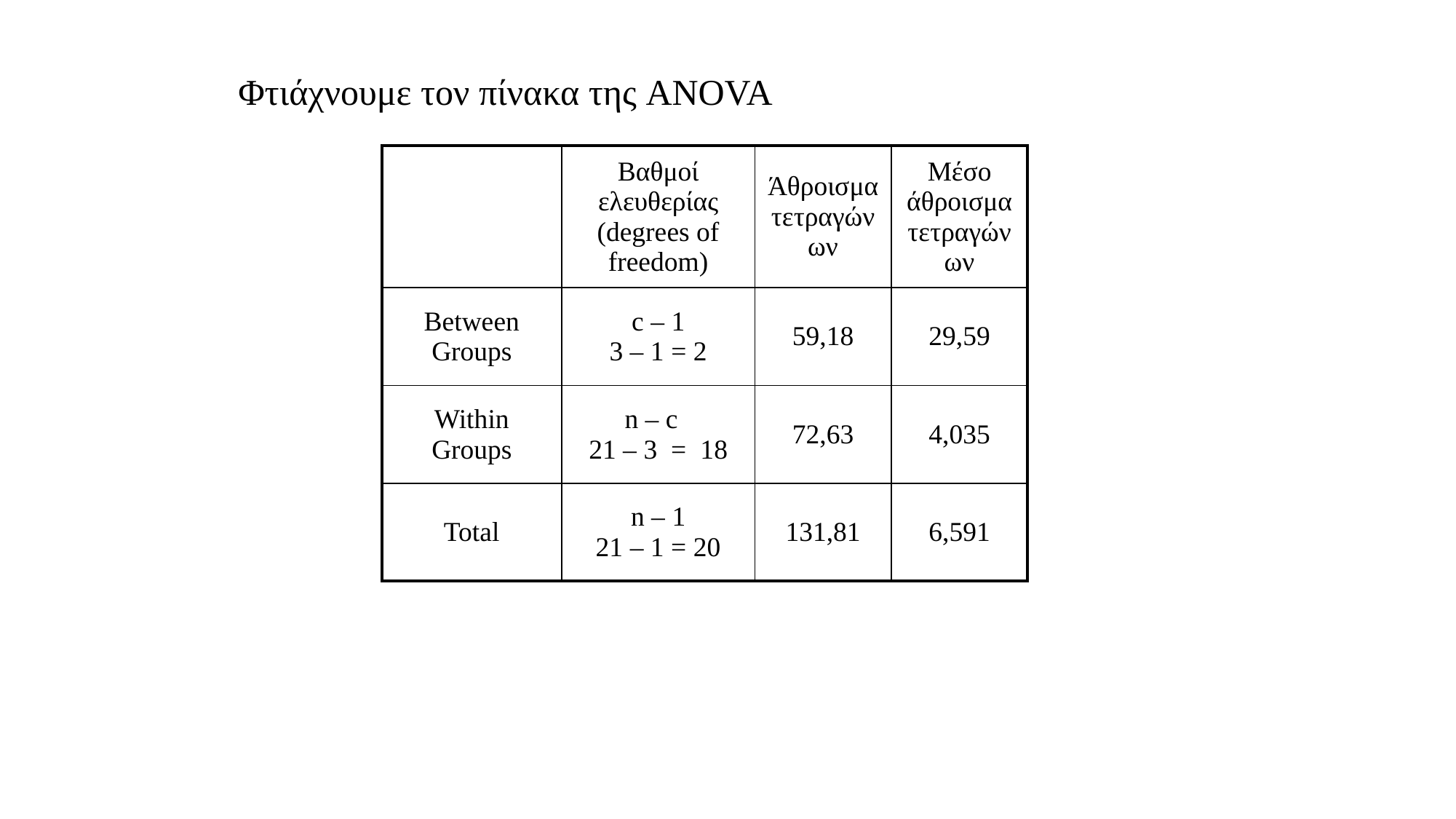

Φτιάχνουμε τον πίνακα της ANOVA
|  | Βαθμοί ελευθερίας (degrees of freedom) | Άθροισμα τετραγώνων | Μέσο άθροισμα τετραγώνων |
| --- | --- | --- | --- |
| Between Groups | c – 1 3 – 1 = 2 | 59,18 | 29,59 |
| Within Groups | n – c 21 – 3 = 18 | 72,63 | 4,035 |
| Total | n – 1 21 – 1 = 20 | 131,81 | 6,591 |